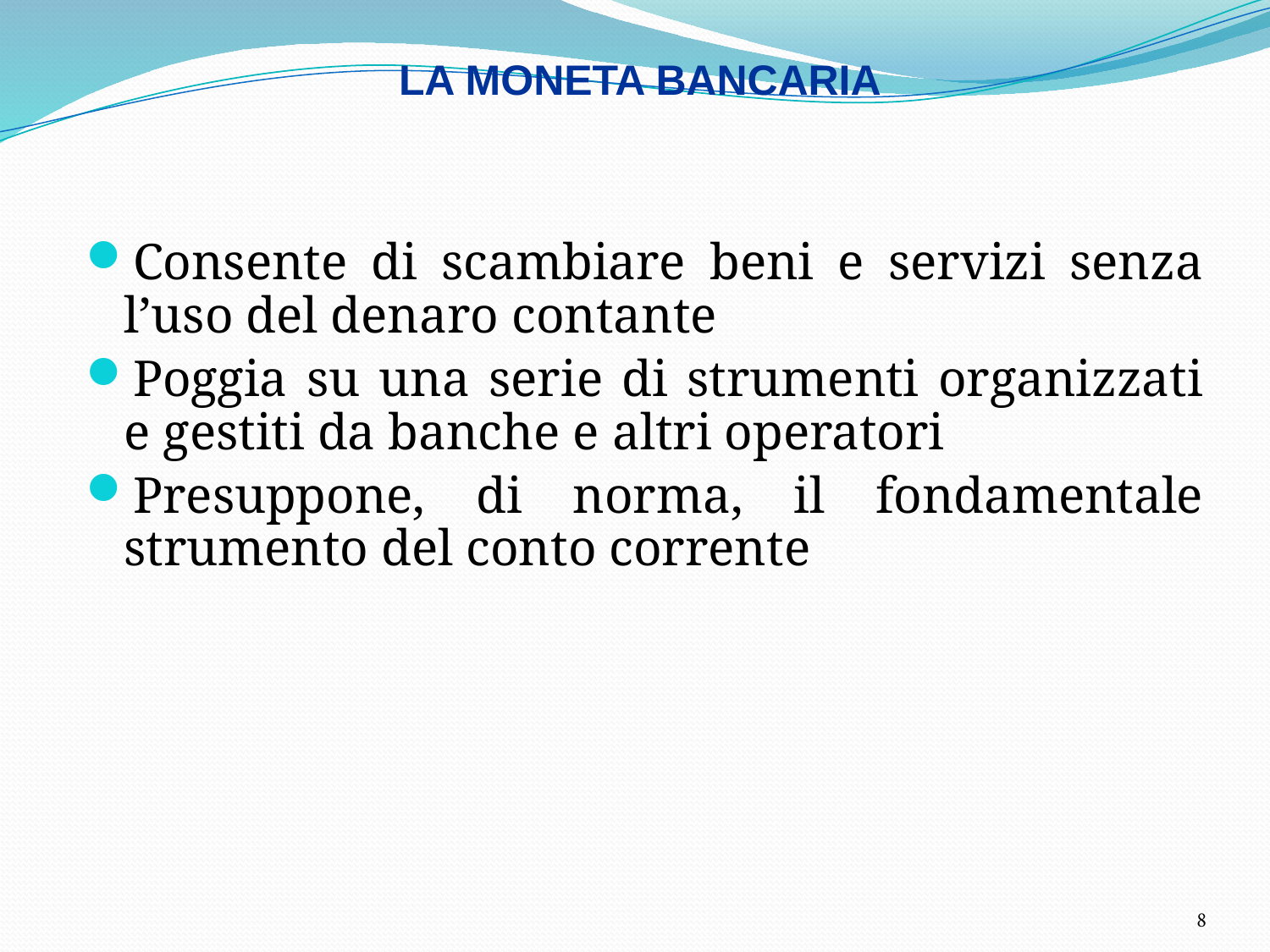

LA MONETA BANCARIA

Consente di scambiare beni e servizi senza l’uso del denaro contante
Poggia su una serie di strumenti organizzati e gestiti da banche e altri operatori
Presuppone, di norma, il fondamentale strumento del conto corrente

8